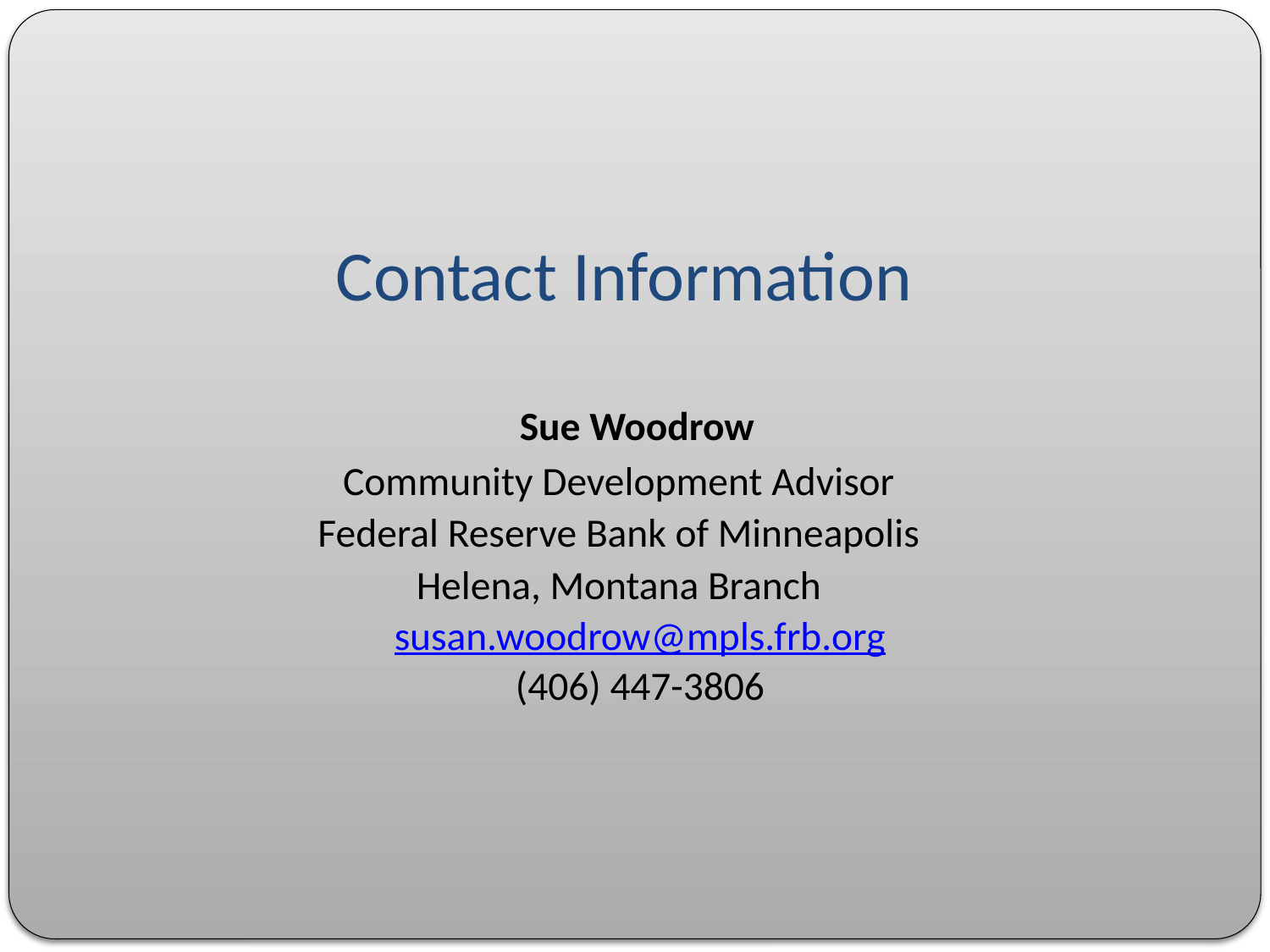

# Contact Information
	Sue Woodrow
Community Development Advisor
Federal Reserve Bank of Minneapolis
Helena, Montana Branch
susan.woodrow@mpls.frb.org
(406) 447-3806